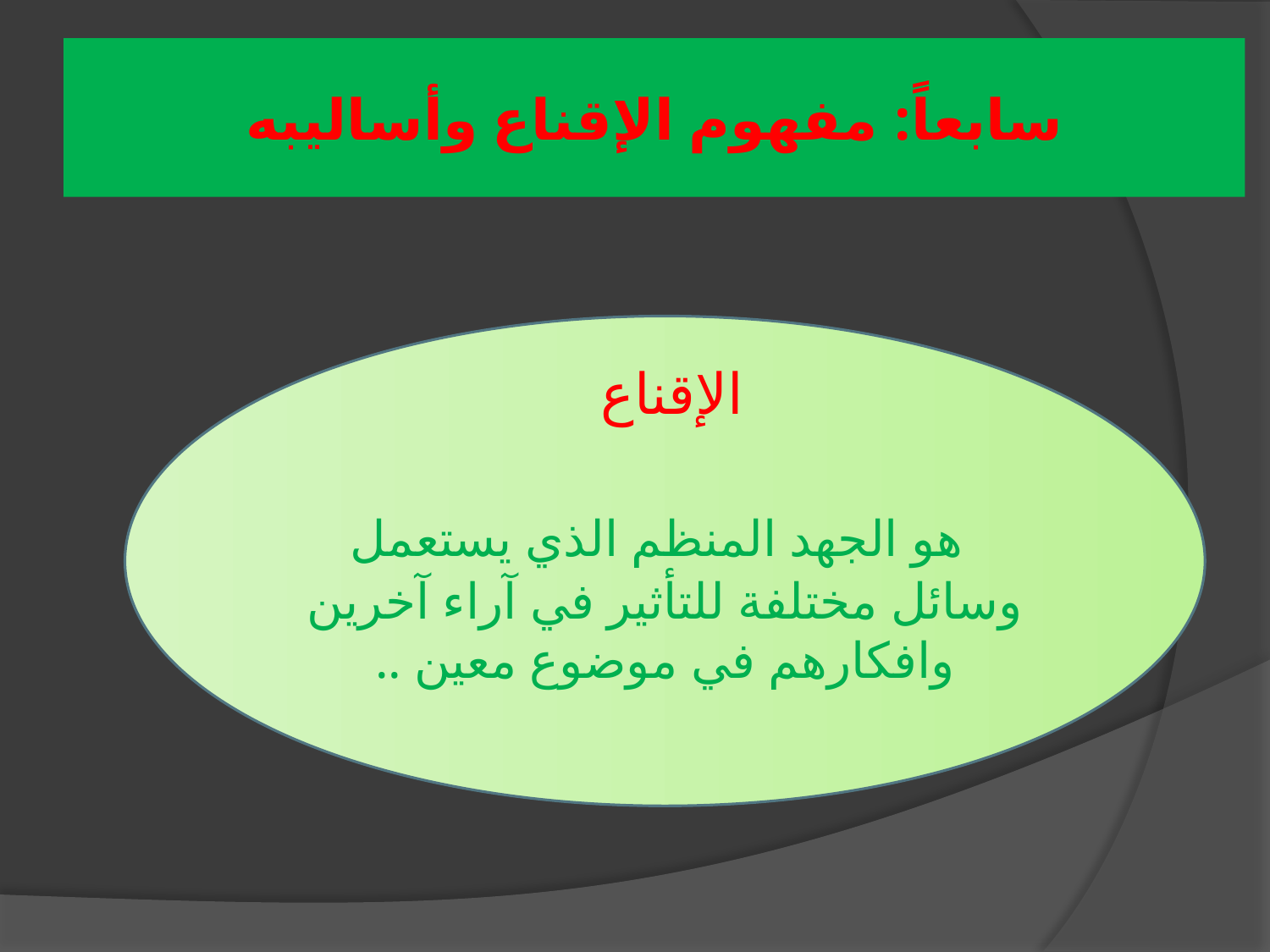

# سابعاً: مفهوم الإقناع وأساليبه

الإقناع

 هو الجهد المنظم الذي يستعمل وسائل مختلفة للتأثير في آراء آخرين وافكارهم في موضوع معين ..